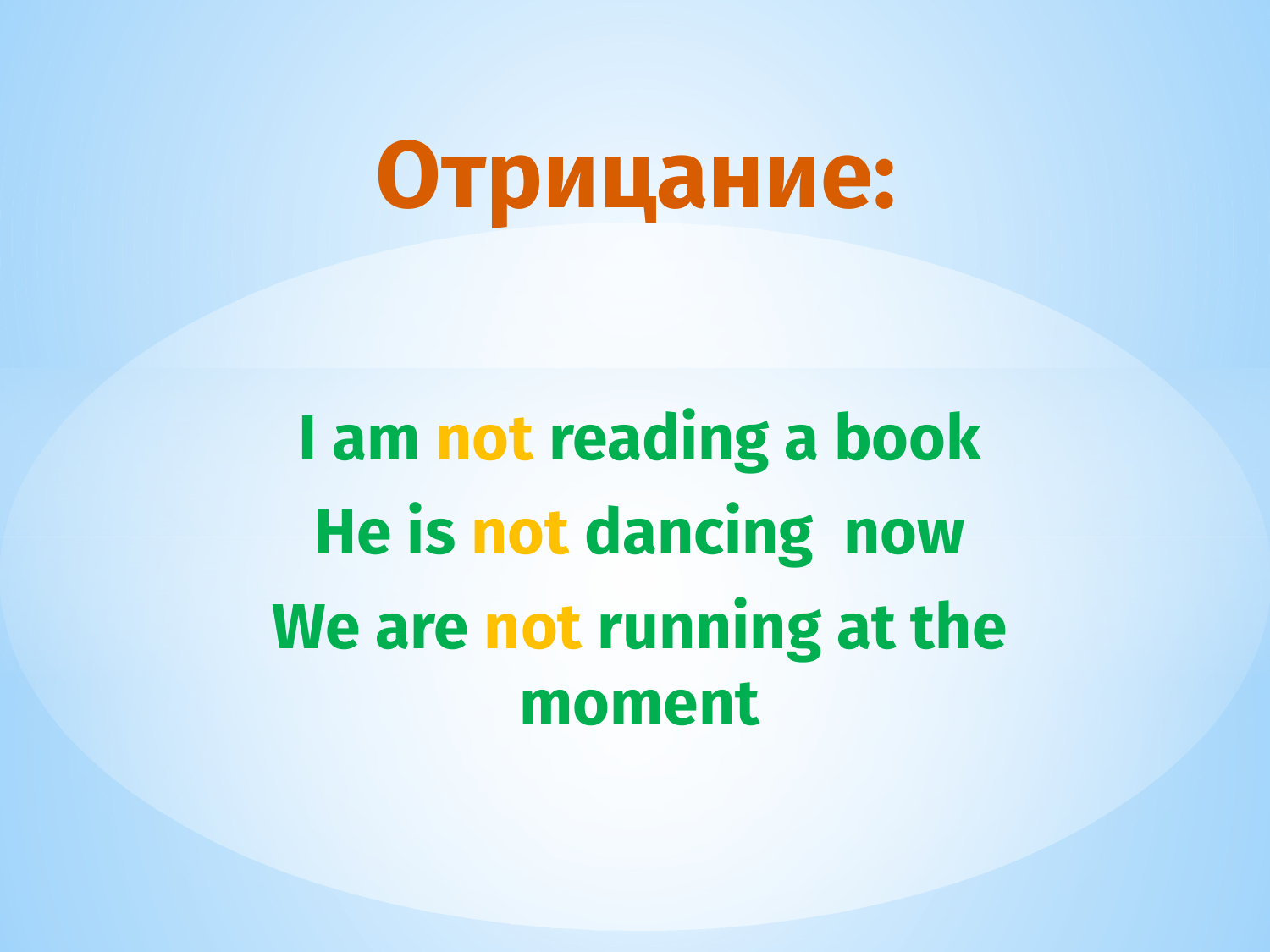

# Отрицание:

I am not reading a book
He is not dancing  now
We are not running at the moment